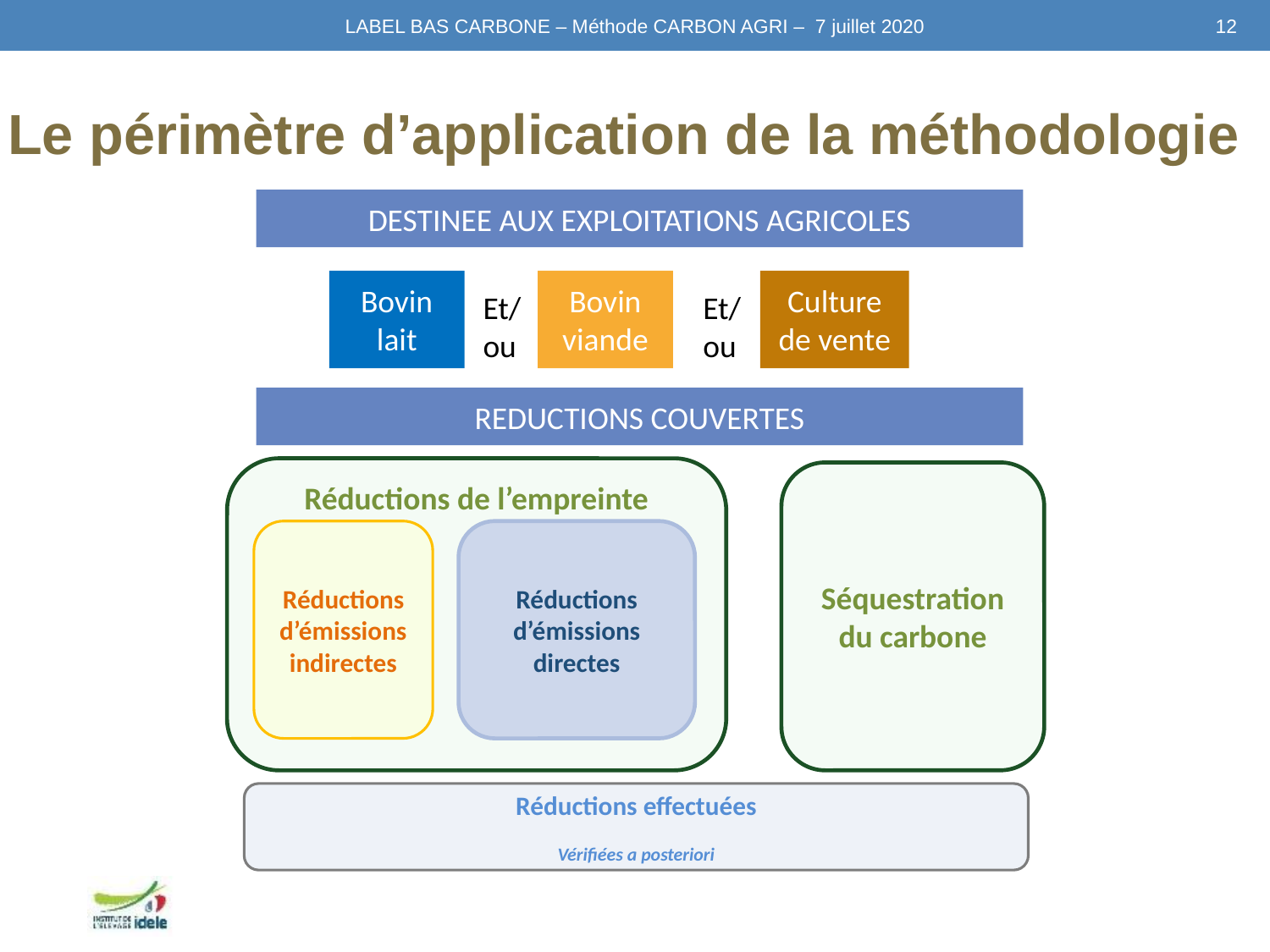

LABEL BAS CARBONE – Méthode CARBON AGRI –  7 juillet 2020
12
# Le périmètre d’application de la méthodologie
DESTINEE AUX EXPLOITATIONS AGRICOLES
Bovin lait
Bovin viande
Culture de vente
Et/ou
Et/ou
REDUCTIONS COUVERTES
Réductions de l’empreinte
Séquestration du carbone
Réductions d’émissions indirectes
Réductions d’émissions directes
Réductions effectuées

Vérifiées a posteriori